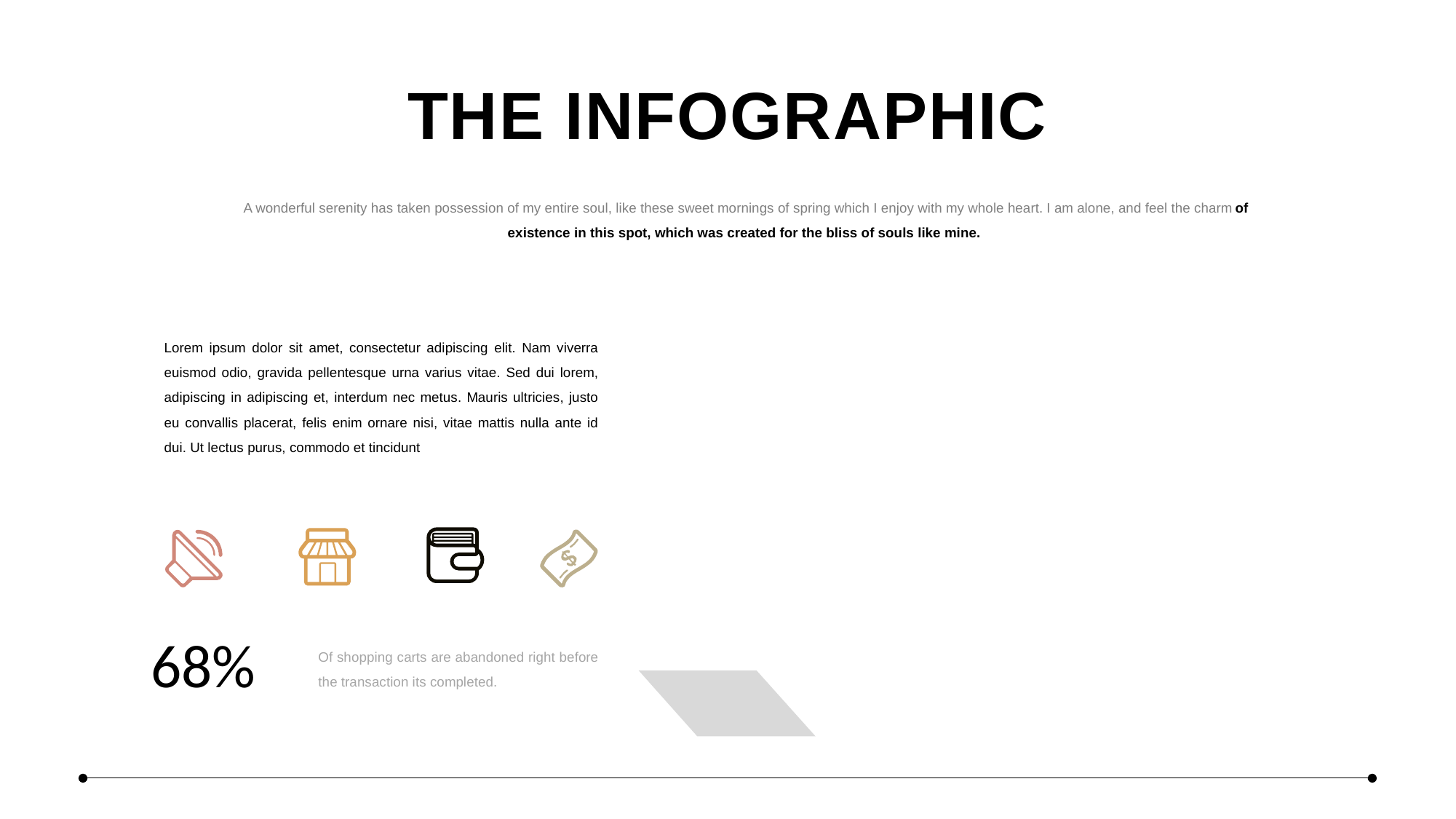

THE INFOGRAPHIC
A wonderful serenity has taken possession of my entire soul, like these sweet mornings of spring which I enjoy with my whole heart. I am alone, and feel the charm of existence in this spot, which was created for the bliss of souls like mine.

Lorem ipsum dolor sit amet, consectetur adipiscing elit. Nam viverra euismod odio, gravida pellentesque urna varius vitae. Sed dui lorem, adipiscing in adipiscing et, interdum nec metus. Mauris ultricies, justo eu convallis placerat, felis enim ornare nisi, vitae mattis nulla ante id dui. Ut lectus purus, commodo et tincidunt

68%
Of shopping carts are abandoned right before the transaction its completed.